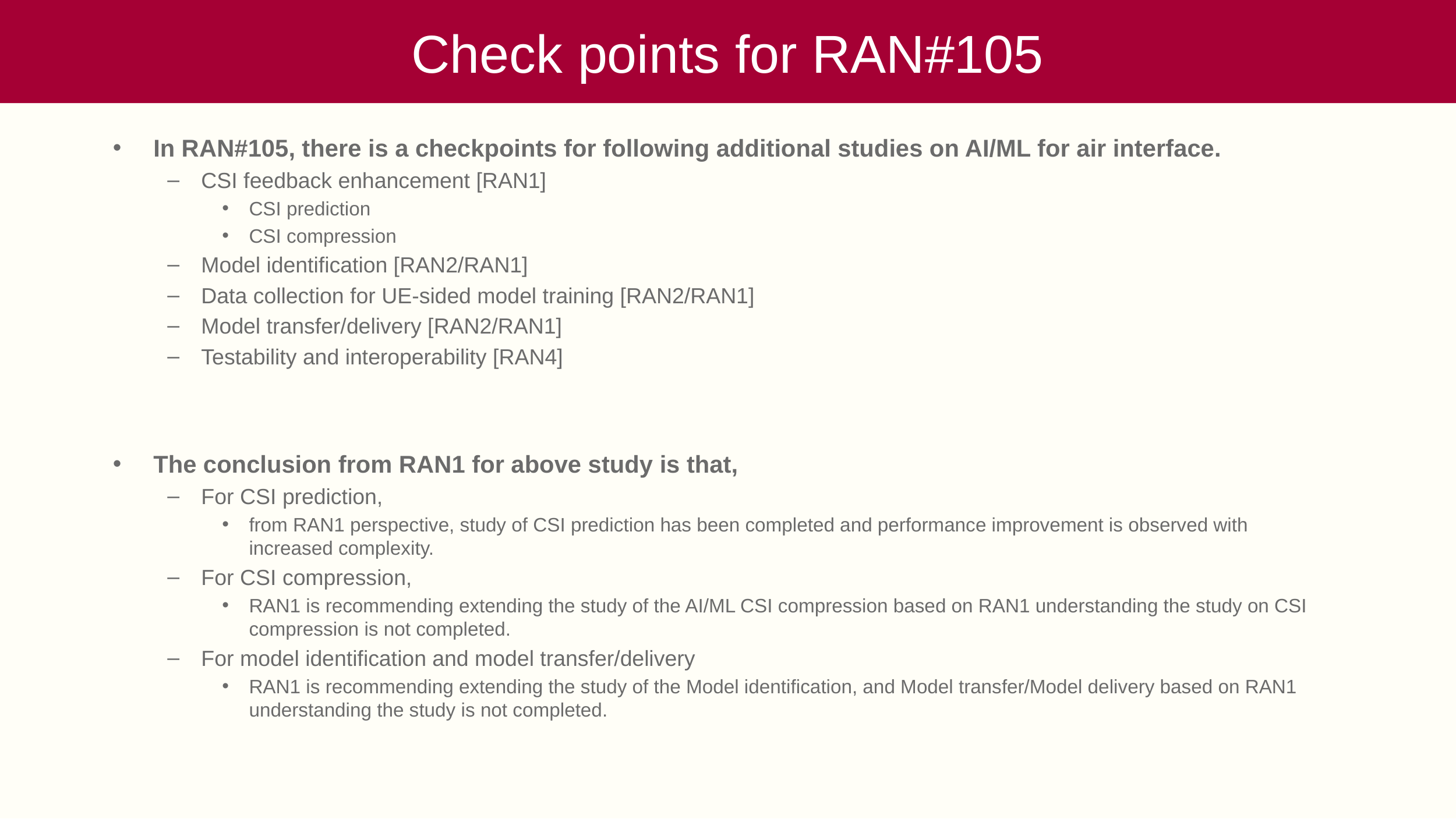

# Check points for RAN#105
In RAN#105, there is a checkpoints for following additional studies on AI/ML for air interface.
CSI feedback enhancement [RAN1]
CSI prediction
CSI compression
Model identification [RAN2/RAN1]
Data collection for UE-sided model training [RAN2/RAN1]
Model transfer/delivery [RAN2/RAN1]
Testability and interoperability [RAN4]

The conclusion from RAN1 for above study is that,
For CSI prediction,
from RAN1 perspective, study of CSI prediction has been completed and performance improvement is observed with increased complexity.
For CSI compression,
RAN1 is recommending extending the study of the AI/ML CSI compression based on RAN1 understanding the study on CSI compression is not completed.
For model identification and model transfer/delivery
RAN1 is recommending extending the study of the Model identification, and Model transfer/Model delivery based on RAN1 understanding the study is not completed.